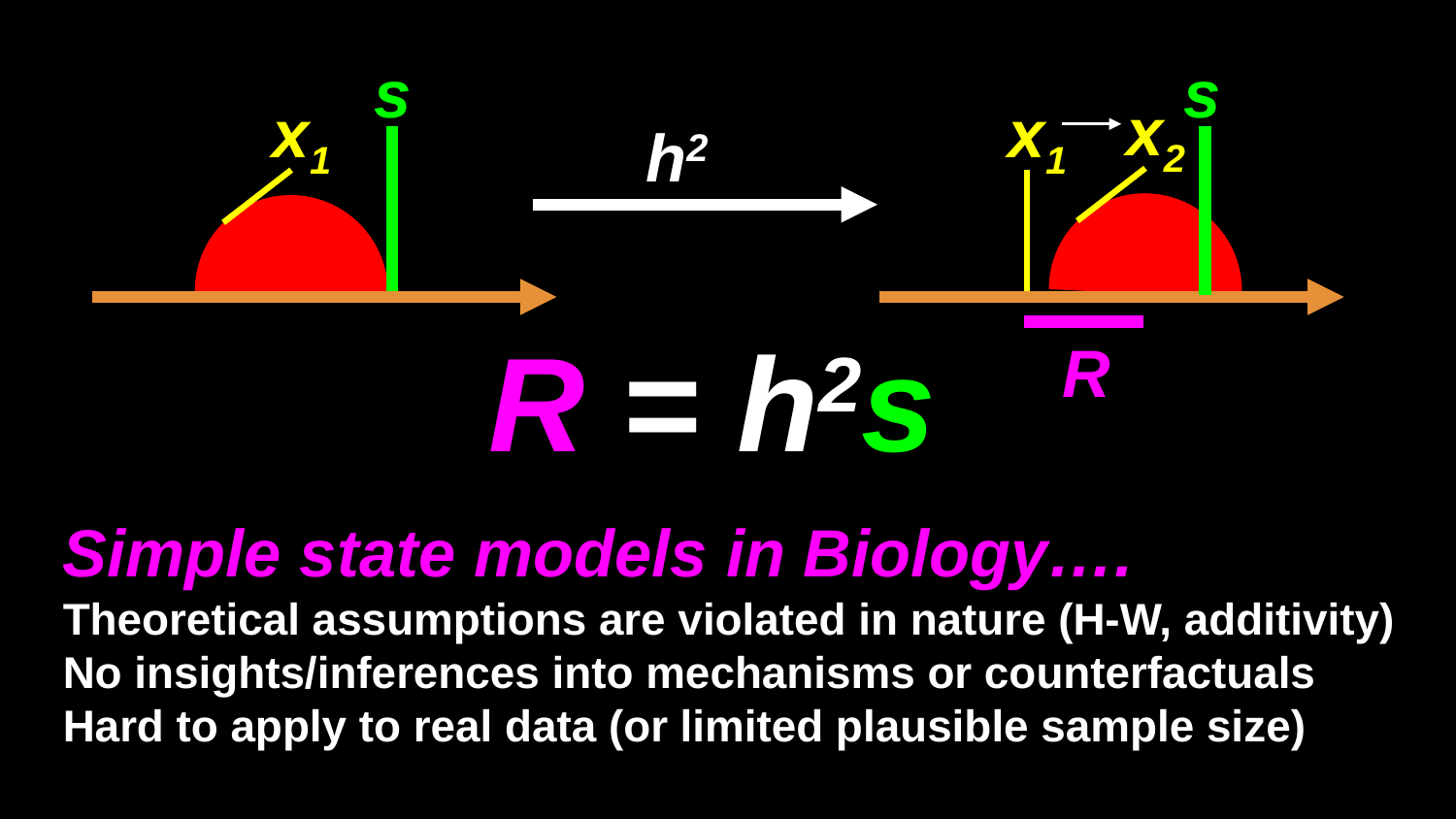

s
s

x2
x1
x1
h2

R = h2s

R
Simple state models in Biology….
Theoretical assumptions are violated in nature (H-W, additivity)
No insights/inferences into mechanisms or counterfactuals
Hard to apply to real data (or limited plausible sample size)